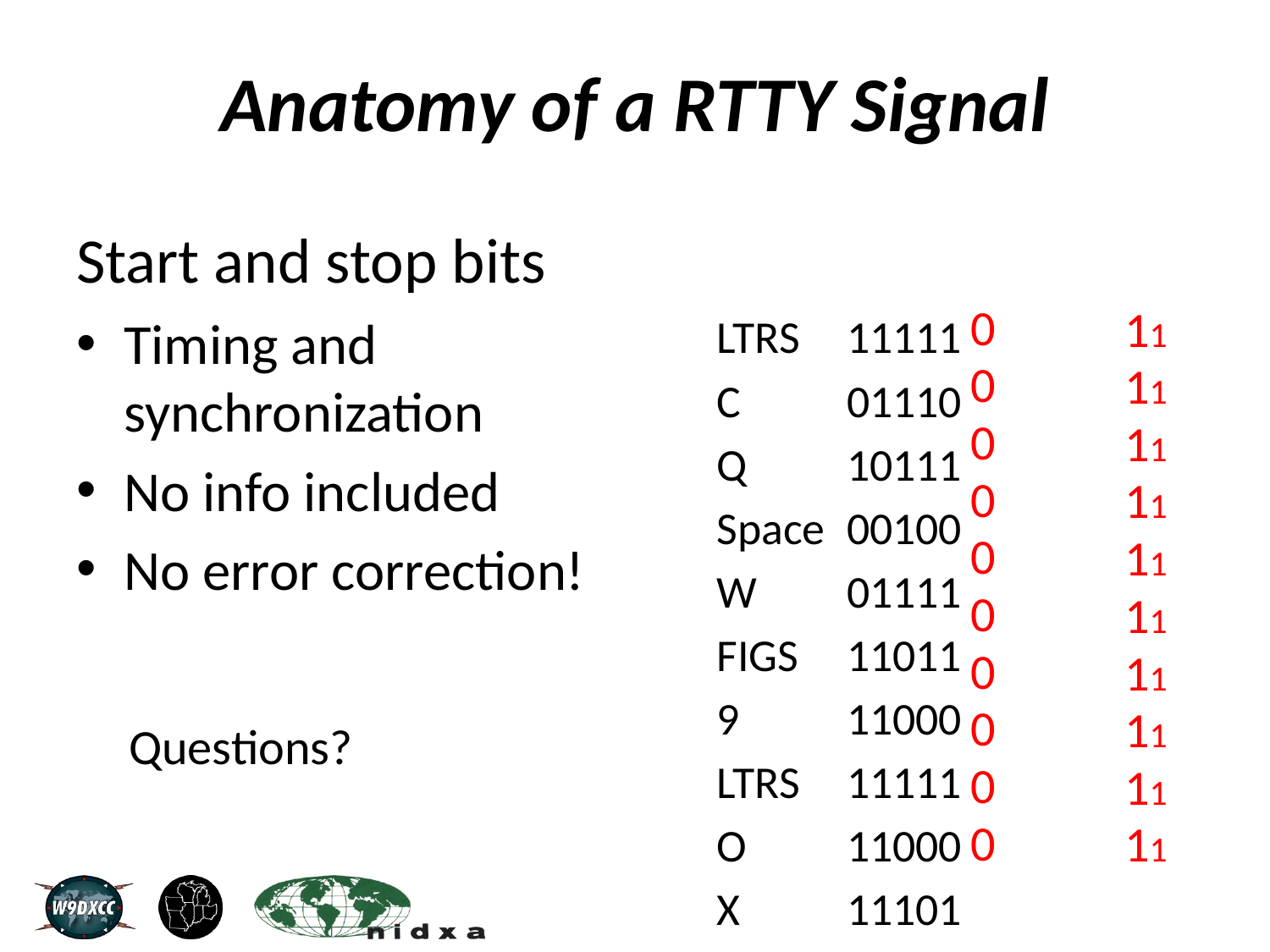

# Anatomy of a RTTY Signal
Start and stop bits

0
0
0
0
0
0
0
0
0
0
LTRS	  11111
C	  01110
Q	  10111
Space	  00100
W	  01111
FIGS	  11011
9	  11000
LTRS	  11111
O	  11000
X	  11101

Timing and synchronization
No info included
No error correction!

11
11
11
11
11
11
11
11
11
11
Questions?